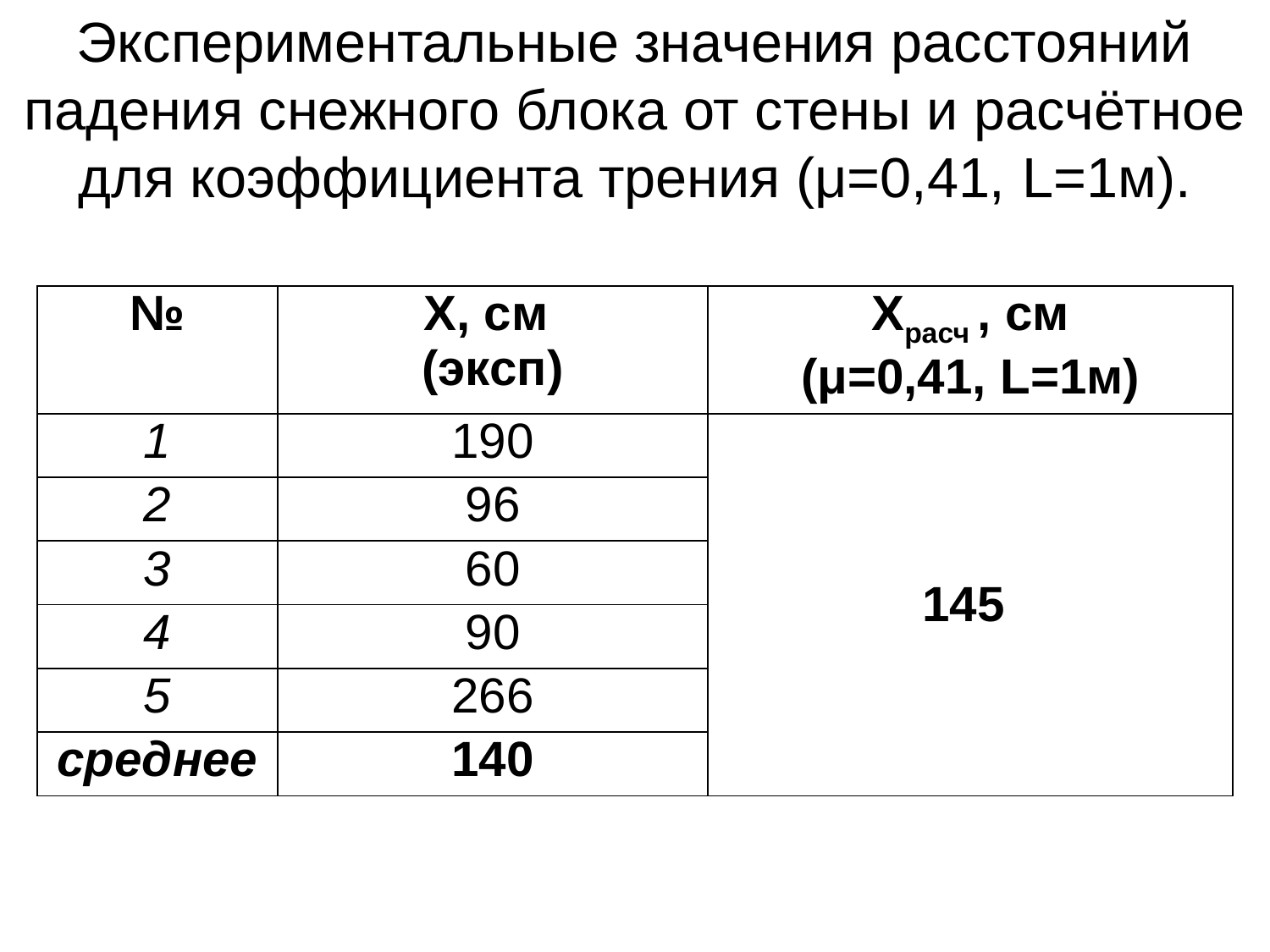

Экспериментальные значения расстояний падения снежного блока от стены и расчётное для коэффициента трения (μ=0,41, L=1м).
| № | X, см (эксп) | Храсч , см (μ=0,41, L=1м) |
| --- | --- | --- |
| 1 | 190 | 145 |
| 2 | 96 |  |
| 3 | 60 |  |
| 4 | 90 |  |
| 5 | 266 |  |
| среднее | 140 |  |